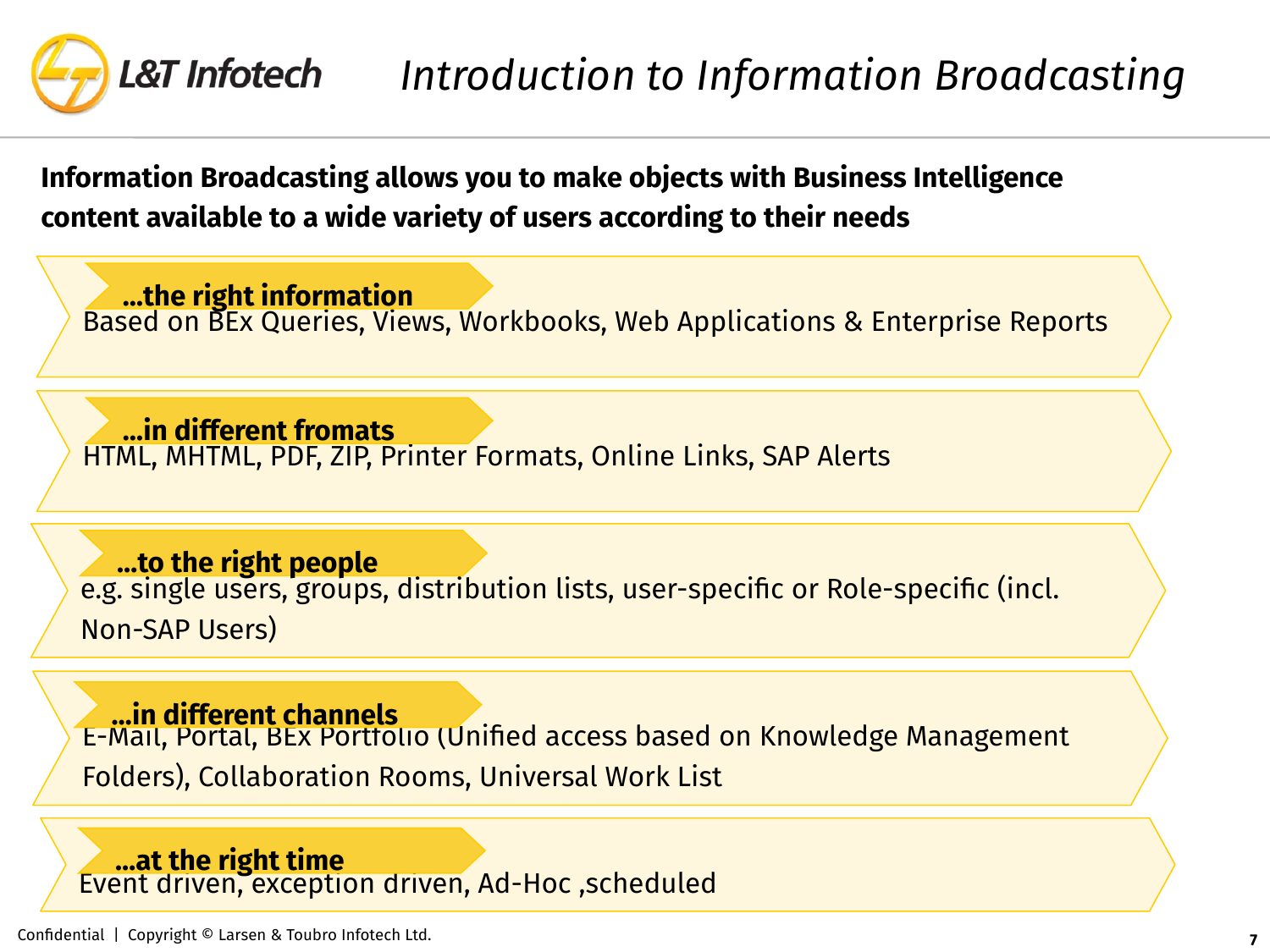

# Introduction to Information Broadcasting
Information Broadcasting allows you to make objects with Business Intelligence content available to a wide variety of users according to their needs

Based on BEx Queries, Views, Workbooks, Web Applications & Enterprise Reports
…the right information

HTML, MHTML, PDF, ZIP, Printer Formats, Online Links, SAP Alerts
…in different fromats

e.g. single users, groups, distribution lists, user-specific or Role-specific (incl. Non-SAP Users)
…to the right people

E-Mail, Portal, BEx Portfolio (Unified access based on Knowledge Management Folders), Collaboration Rooms, Universal Work List
…in different channels

Event driven, exception driven, Ad-Hoc ,scheduled
…at the right time
Confidential  |  Copyright © Larsen & Toubro Infotech Ltd.
7